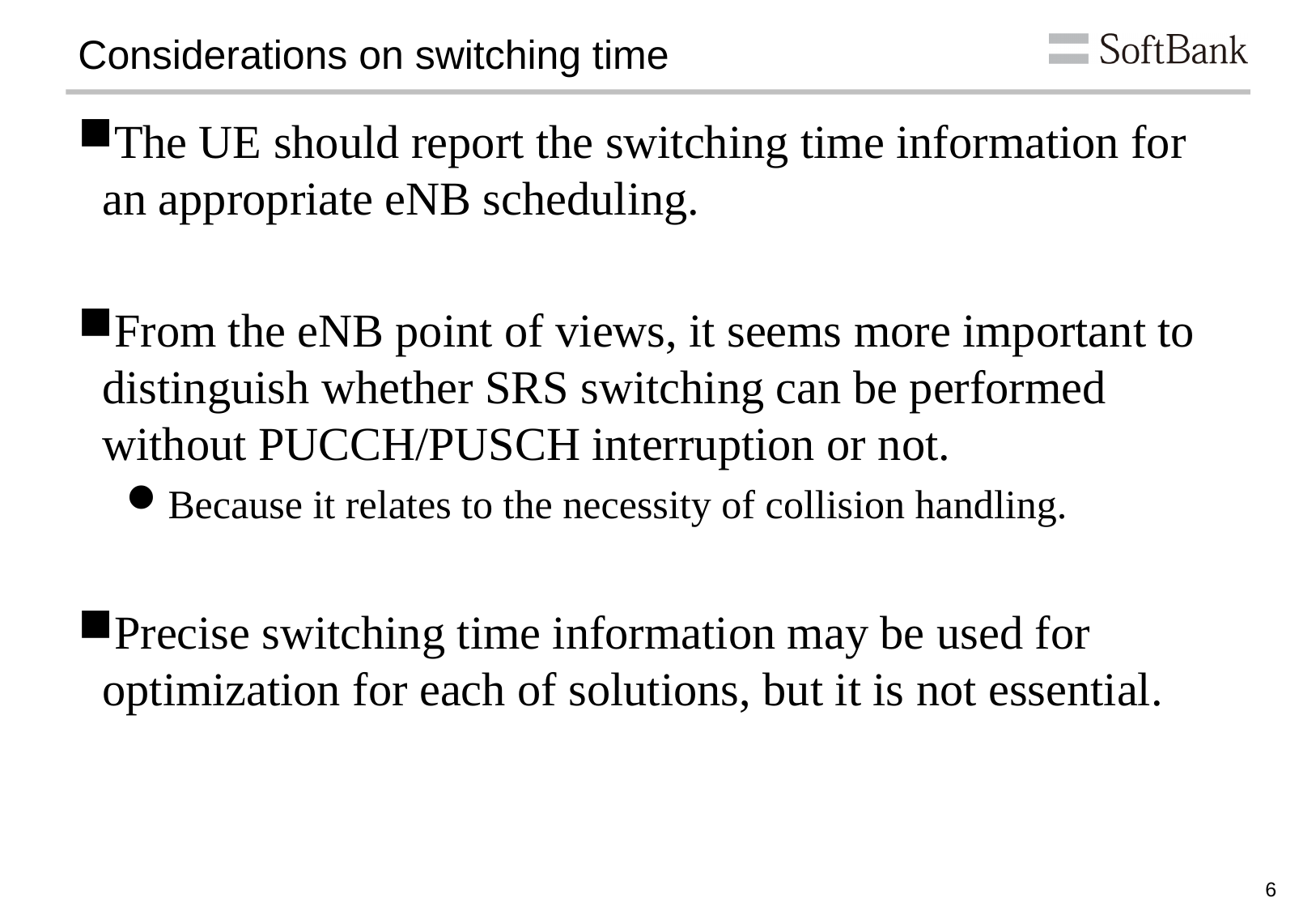

# Considerations on switching time
The UE should report the switching time information for an appropriate eNB scheduling.

From the eNB point of views, it seems more important to distinguish whether SRS switching can be performed without PUCCH/PUSCH interruption or not.
Because it relates to the necessity of collision handling.

Precise switching time information may be used for optimization for each of solutions, but it is not essential.